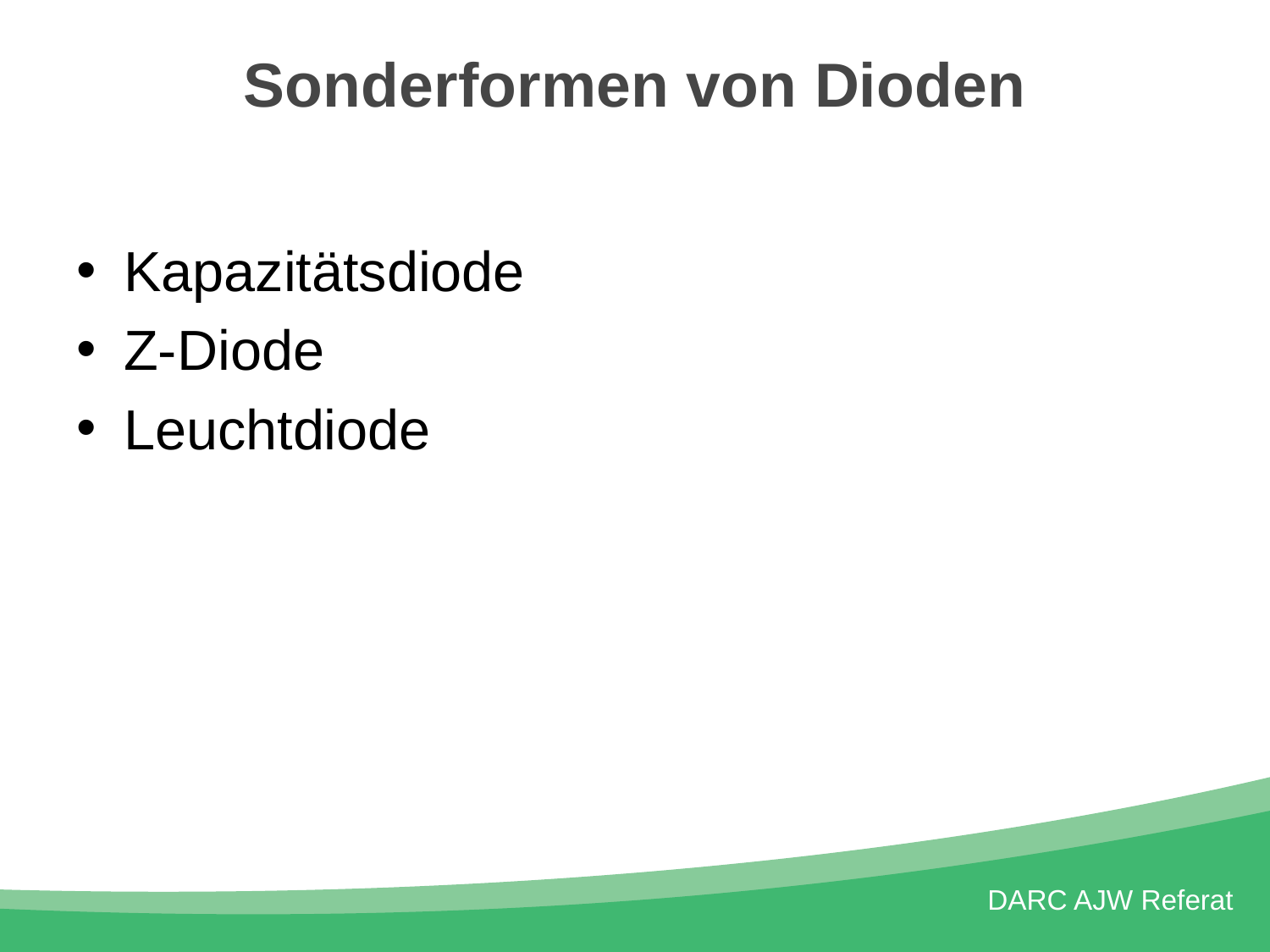

# Sonderformen von Dioden

Kapazitätsdiode
Z-Diode
Leuchtdiode